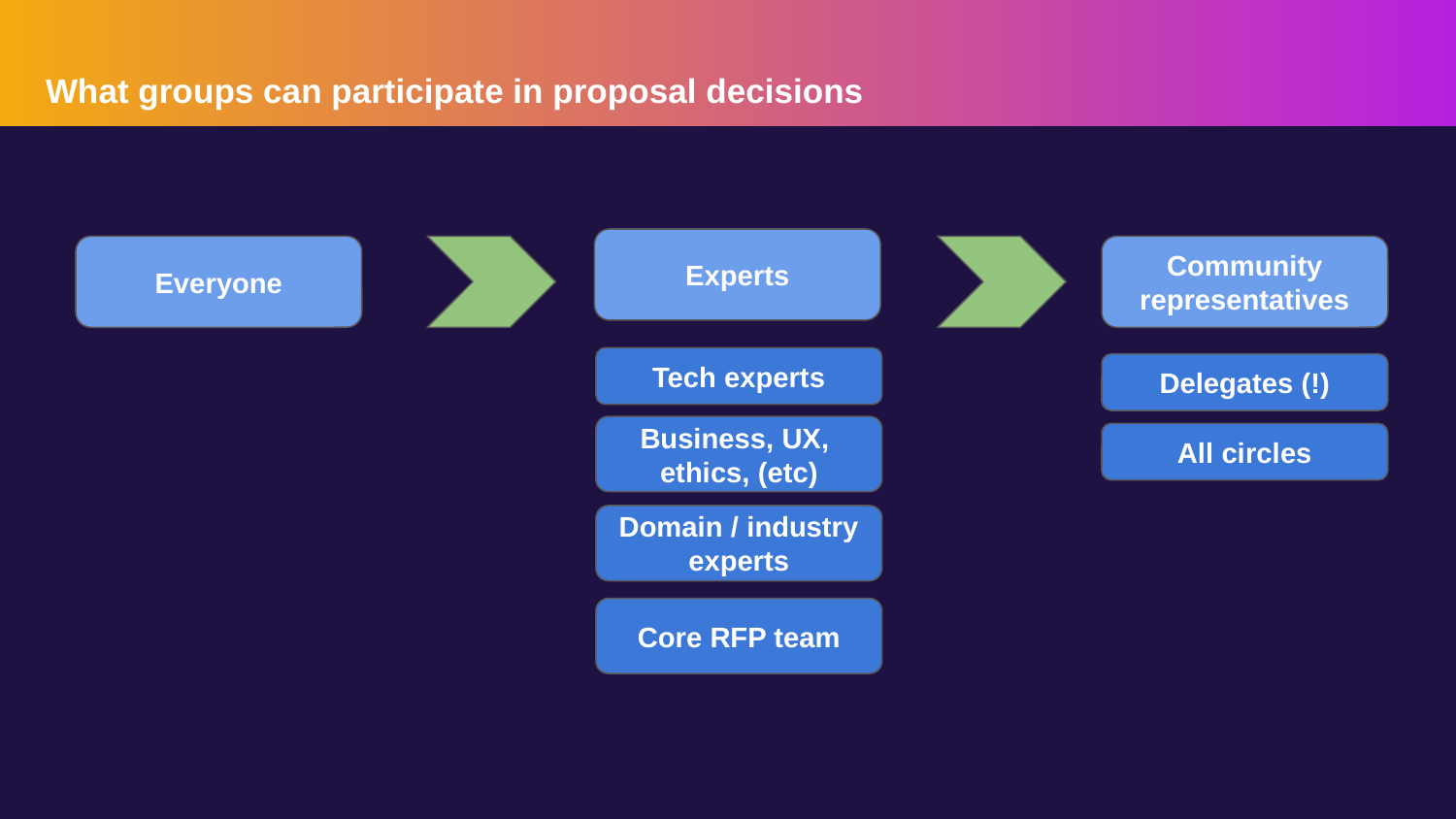

# What groups can participate in proposal decisions
Experts
Everyone

Community representatives
Tech experts
Delegates (!)
Business, UX,  ethics, (etc)
All circles
Domain / industry experts
Core RFP team